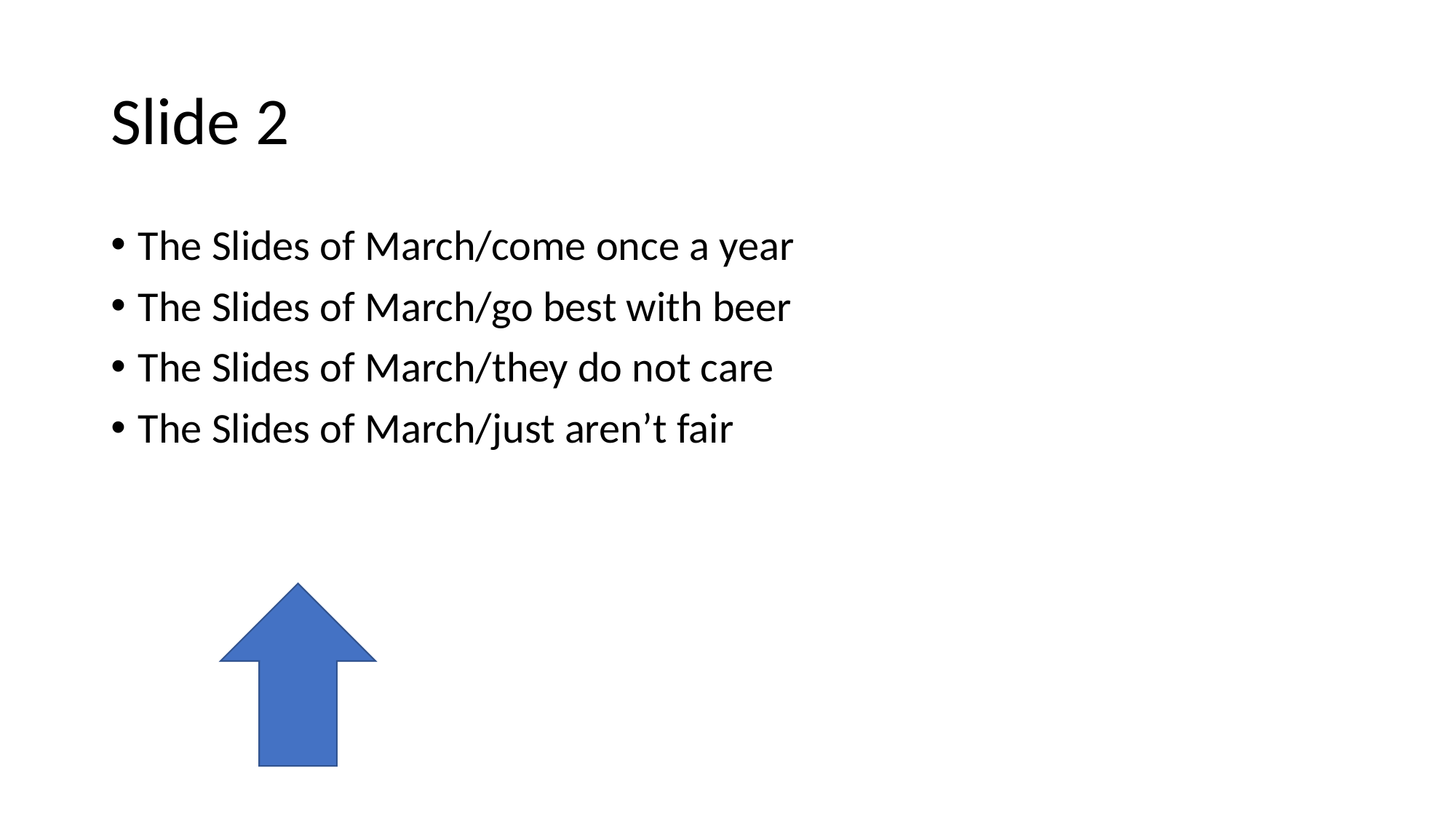

# Slide 2
The Slides of March/come once a year
The Slides of March/go best with beer
The Slides of March/they do not care
The Slides of March/just aren’t fair